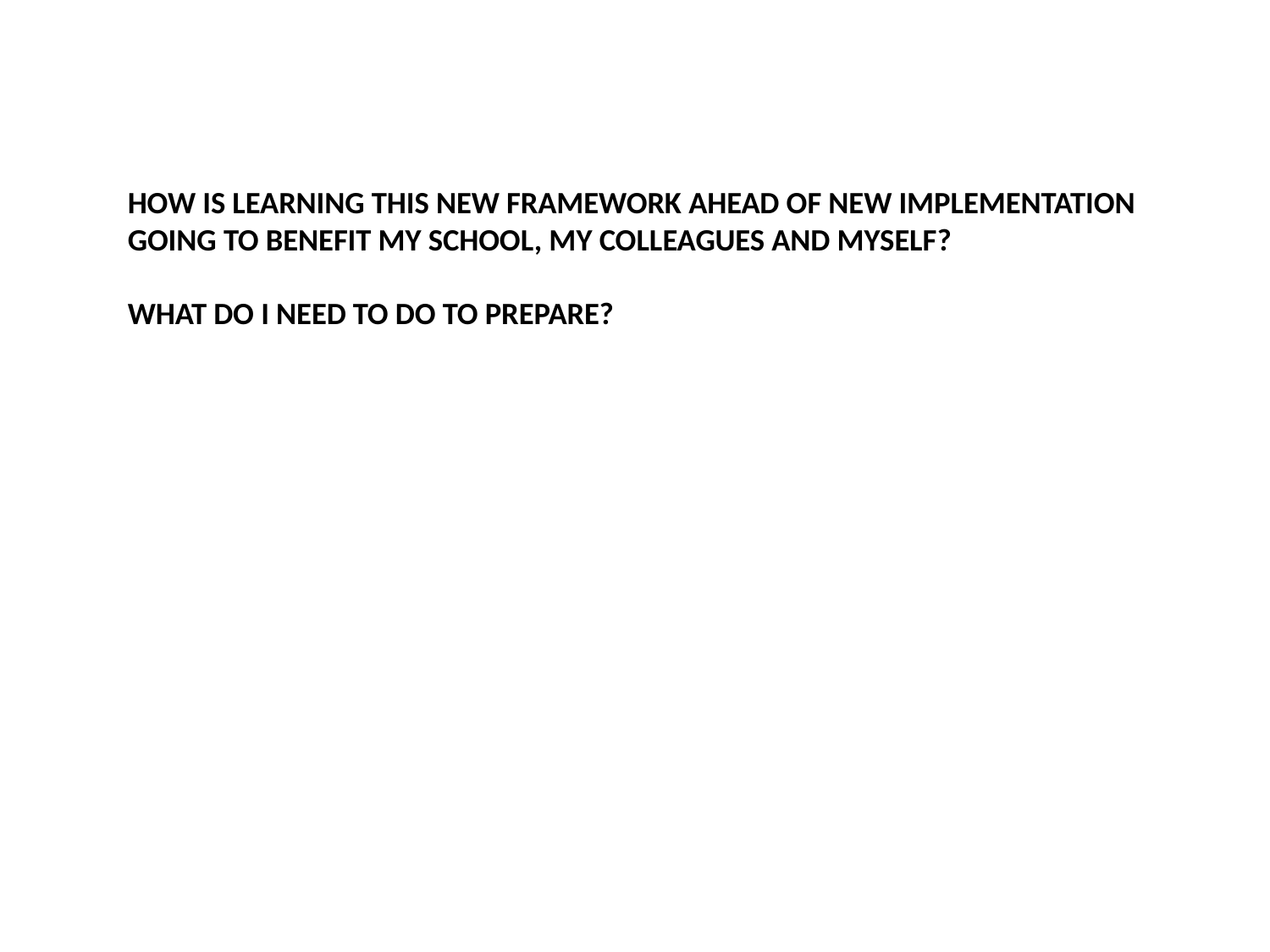

# How is learning this new framework ahead of new implementation going to benefit my school, my colleagues and myself? What do I need to do to prepare?